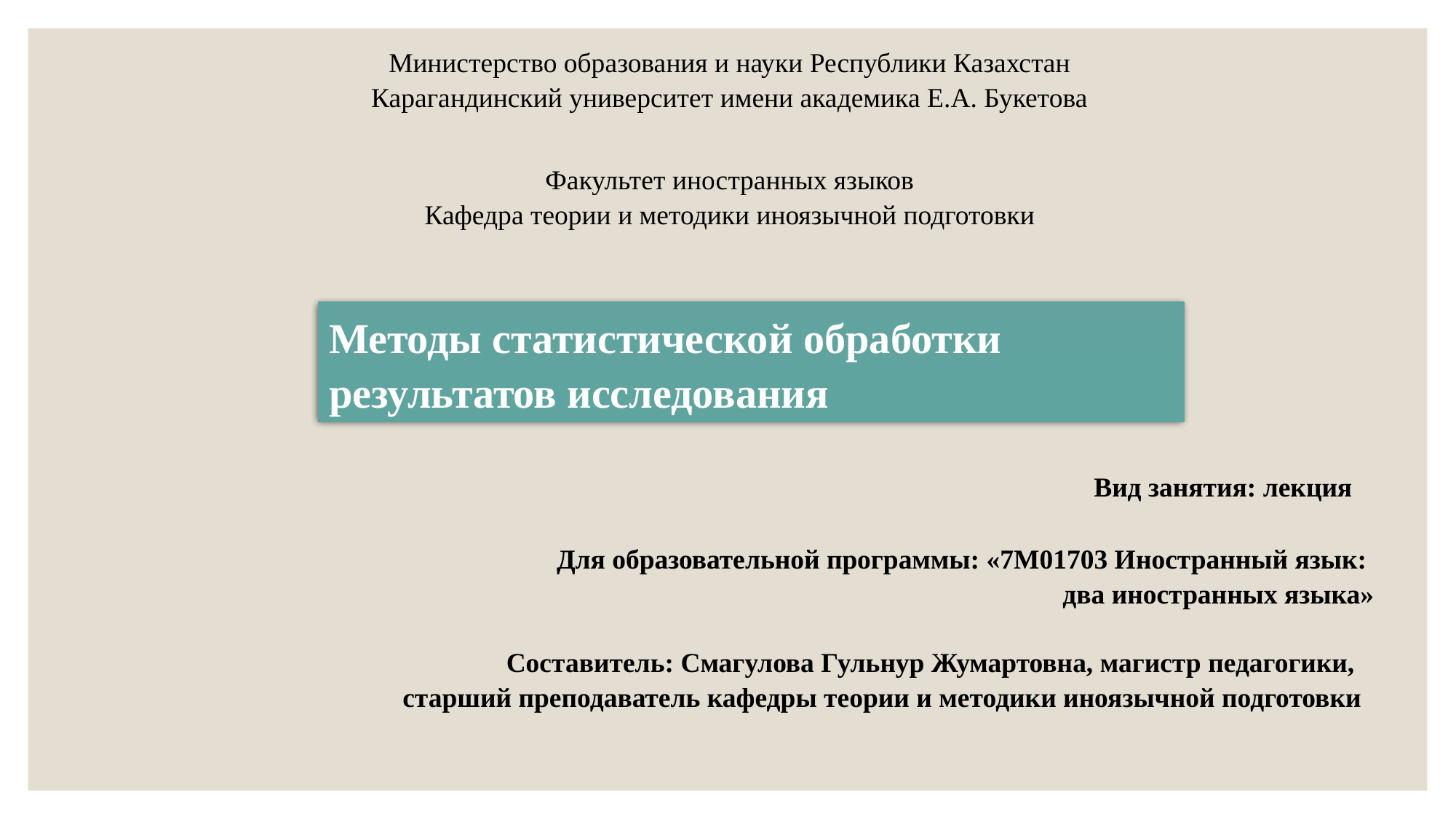

Министерство образования и науки Республики Казахстан
Карагандинский университет имени академика Е.А. Букетова

Факультет иностранных языков
Кафедра теории и методики иноязычной подготовки
Методы статистической обработки результатов исследования
Вид занятия: лекция
Для образовательной программы: «7М01703 Иностранный язык:
два иностранных языка»
Составитель: Смагулова Гульнур Жумартовна, магистр педагогики,
старший преподаватель кафедры теории и методики иноязычной подготовки